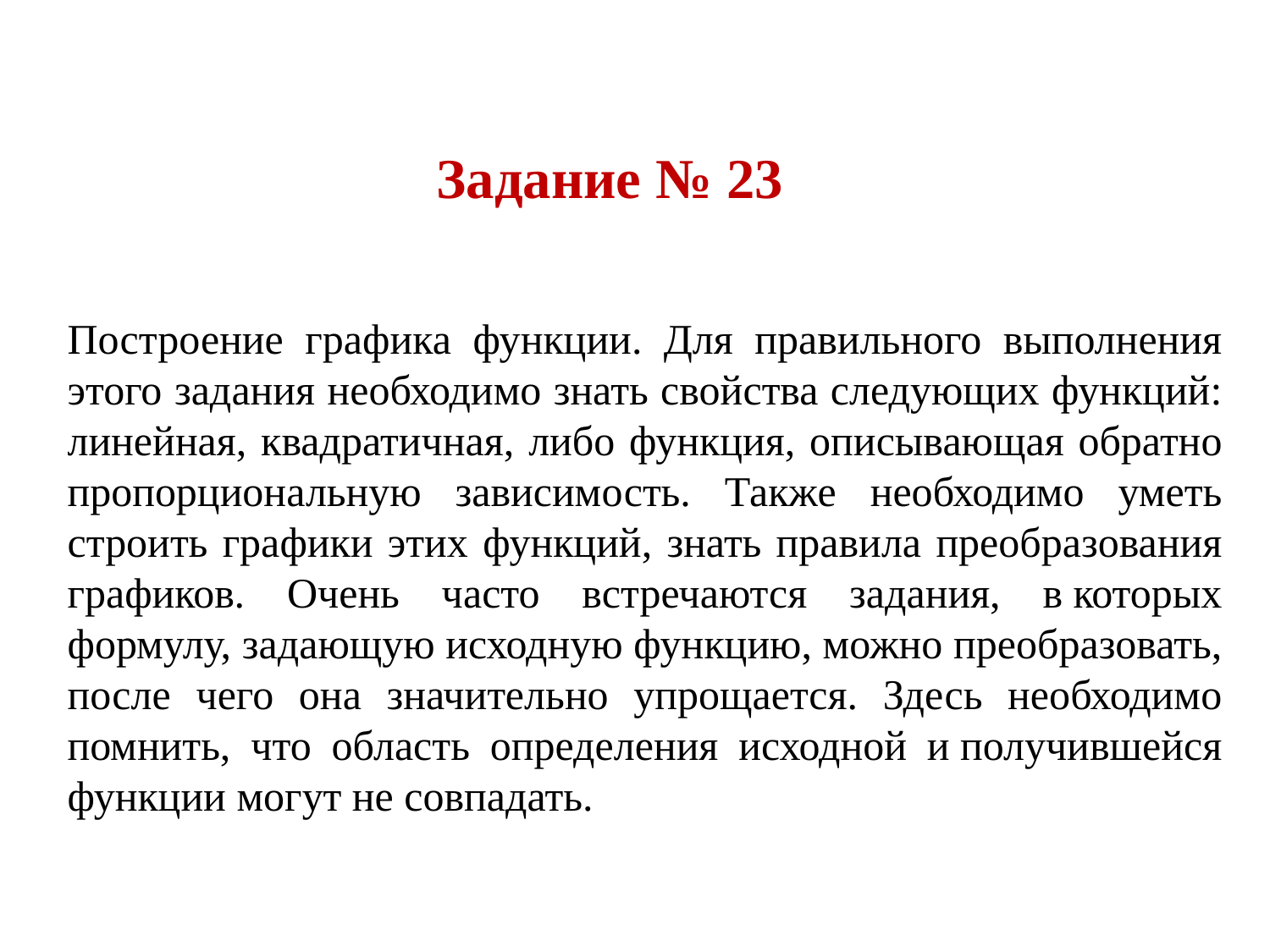

Задание № 23
Построение графика функции. Для правильного выполнения этого задания необходимо знать свойства следующих функций: линейная, квадратичная, либо функция, описывающая обратно пропорциональную зависимость. Также необходимо уметь строить графики этих функций, знать правила преобразования графиков. Очень часто встречаются задания, в которых формулу, задающую исходную функцию, можно преобразовать, после чего она значительно упрощается. Здесь необходимо помнить, что область определения исходной и получившейся функции могут не совпадать.